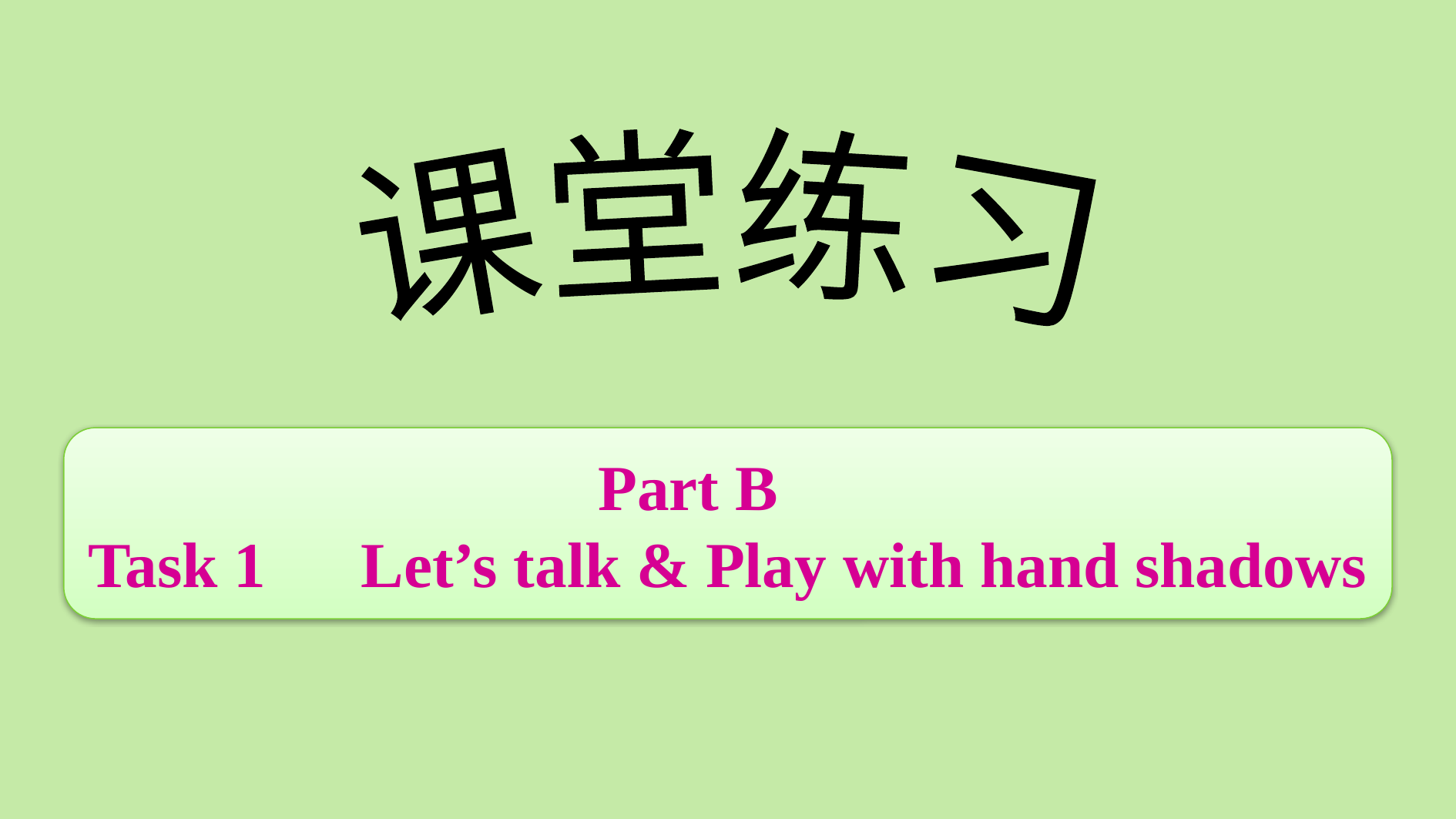

Part B
Task 1　Let’s talk & Play with hand shadows